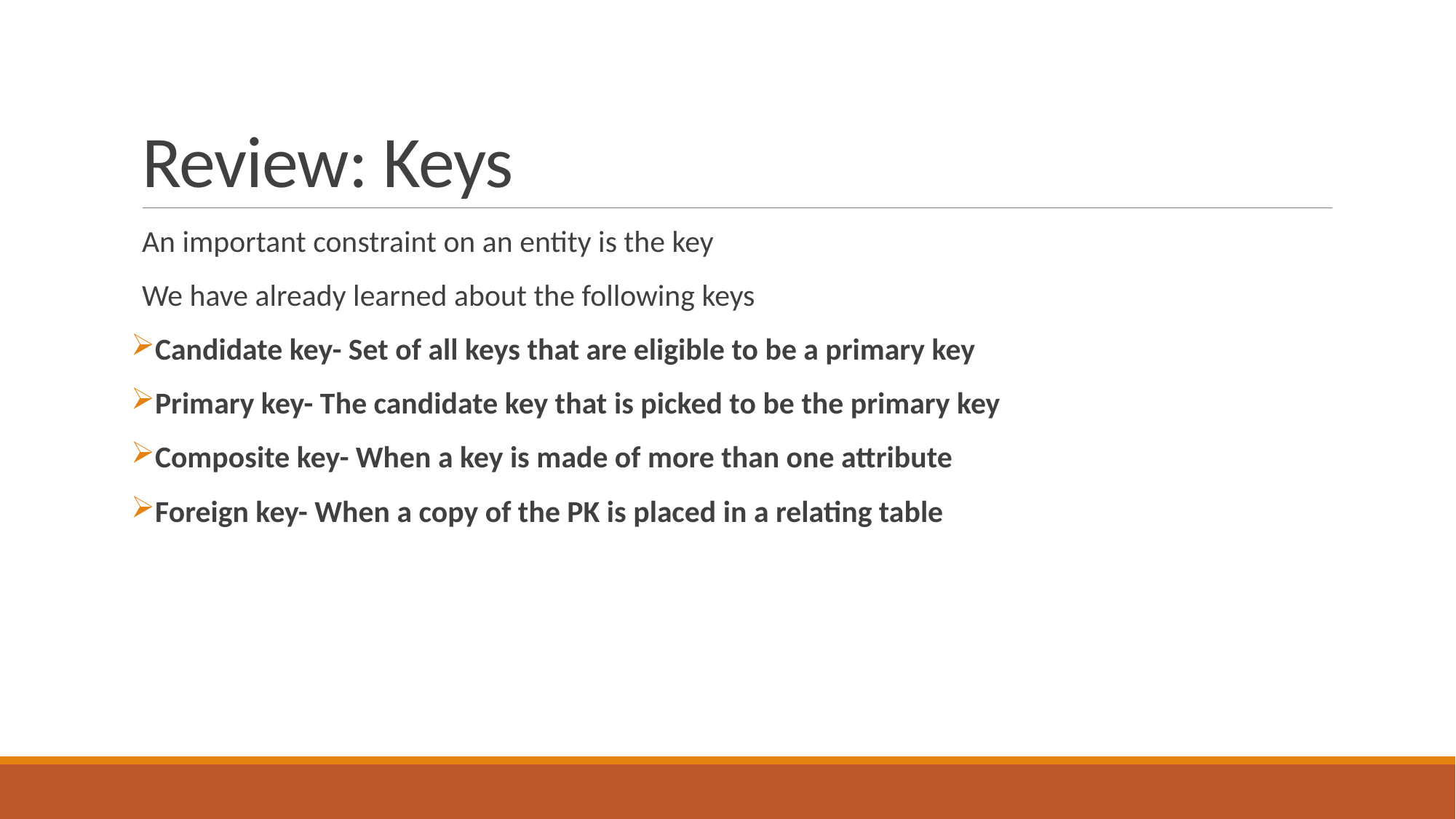

# Review: Keys
An important constraint on an entity is the key
We have already learned about the following keys
Candidate key- Set of all keys that are eligible to be a primary key
Primary key- The candidate key that is picked to be the primary key
Composite key- When a key is made of more than one attribute
Foreign key- When a copy of the PK is placed in a relating table